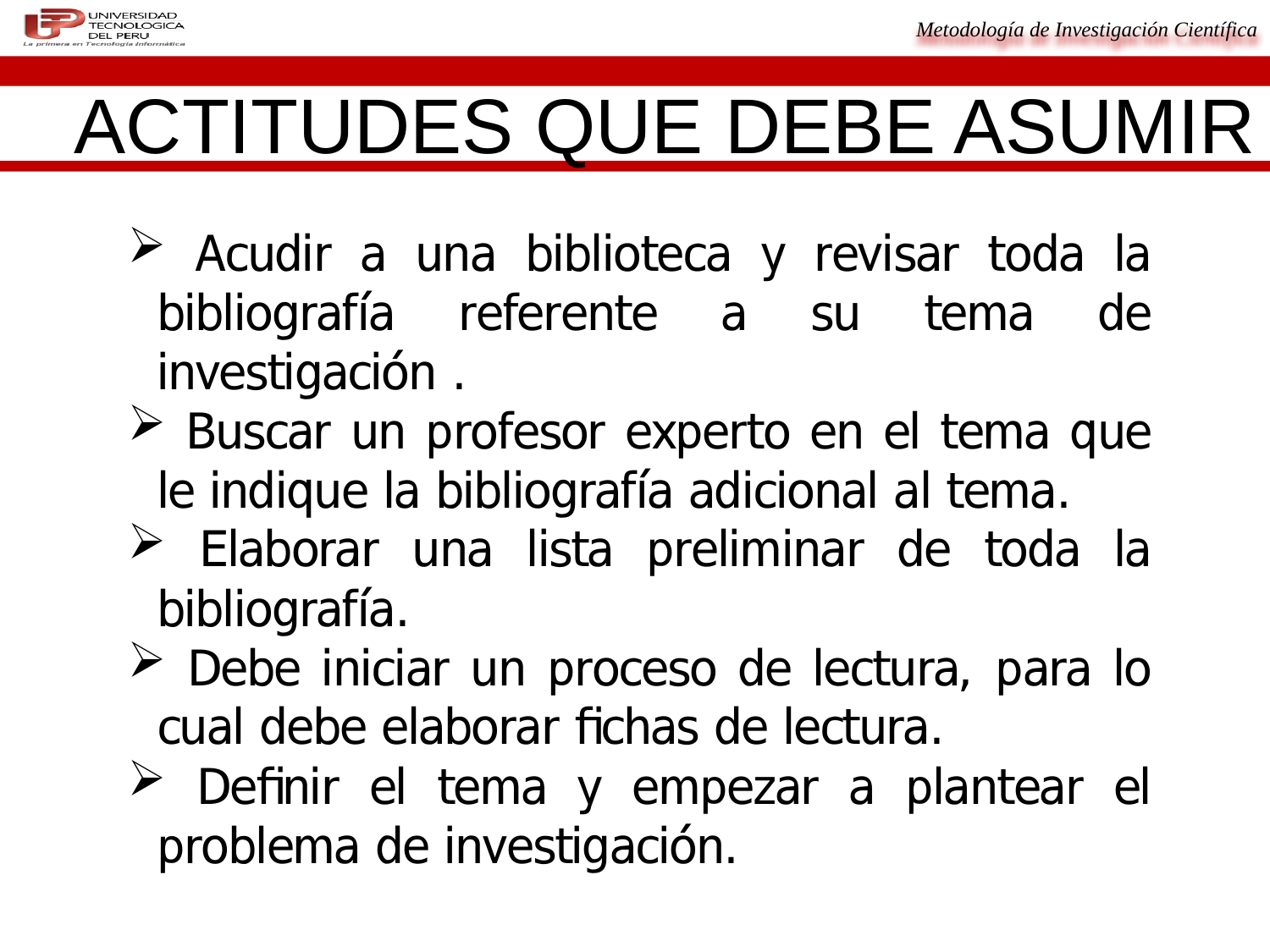

ACTITUDES QUE DEBE ASUMIR
 Acudir a una biblioteca y revisar toda la bibliografía referente a su tema de investigación .
 Buscar un profesor experto en el tema que le indique la bibliografía adicional al tema.
 Elaborar una lista preliminar de toda la bibliografía.
 Debe iniciar un proceso de lectura, para lo cual debe elaborar fichas de lectura.
 Definir el tema y empezar a plantear el problema de investigación.